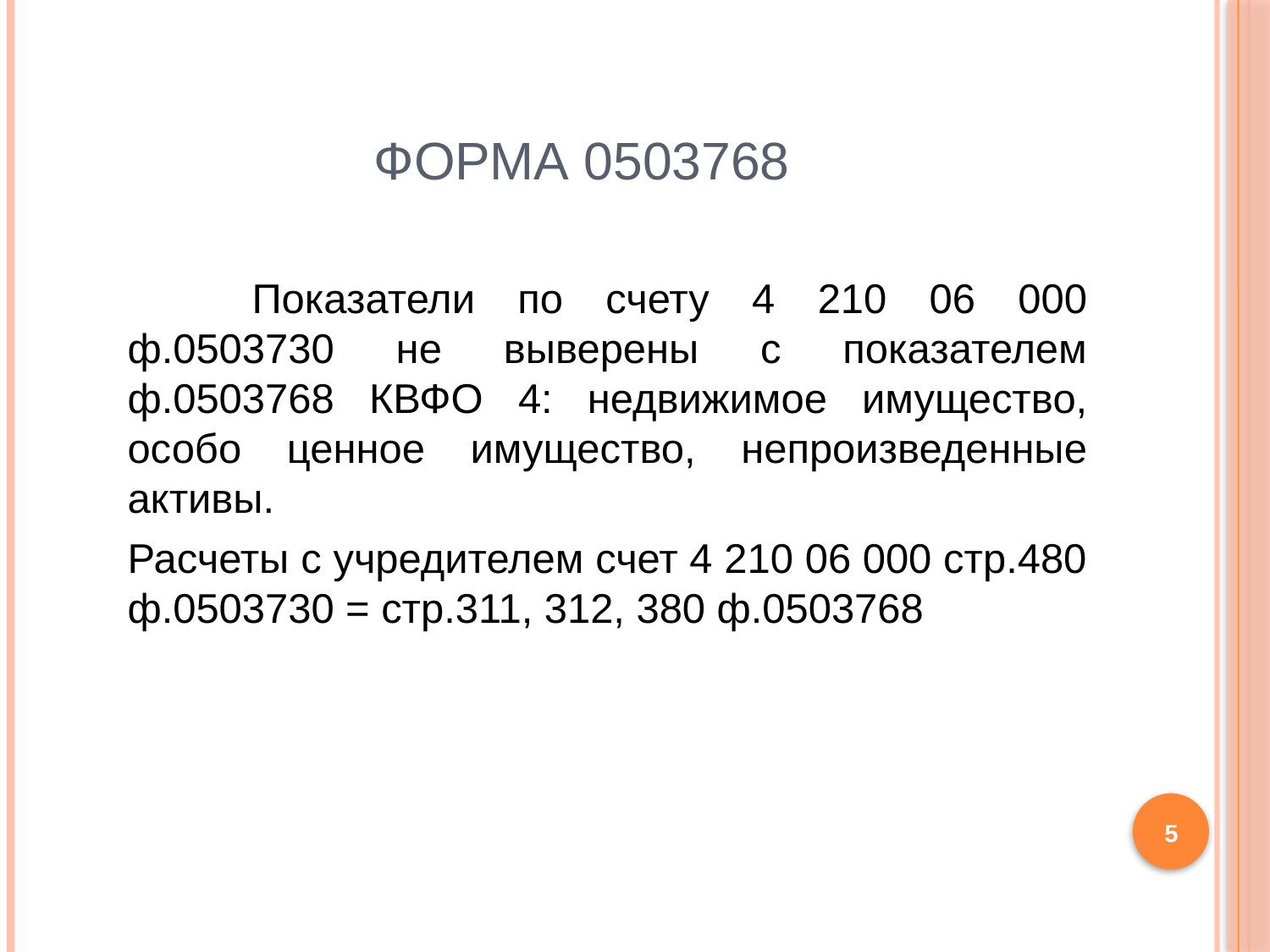

# Форма 0503768
	Показатели по счету 4 210 06 000 ф.0503730 не выверены с показателем ф.0503768 КВФО 4: недвижимое имущество, особо ценное имущество, непроизведенные активы.
Расчеты с учредителем счет 4 210 06 000 стр.480 ф.0503730 = стр.311, 312, 380 ф.0503768
5